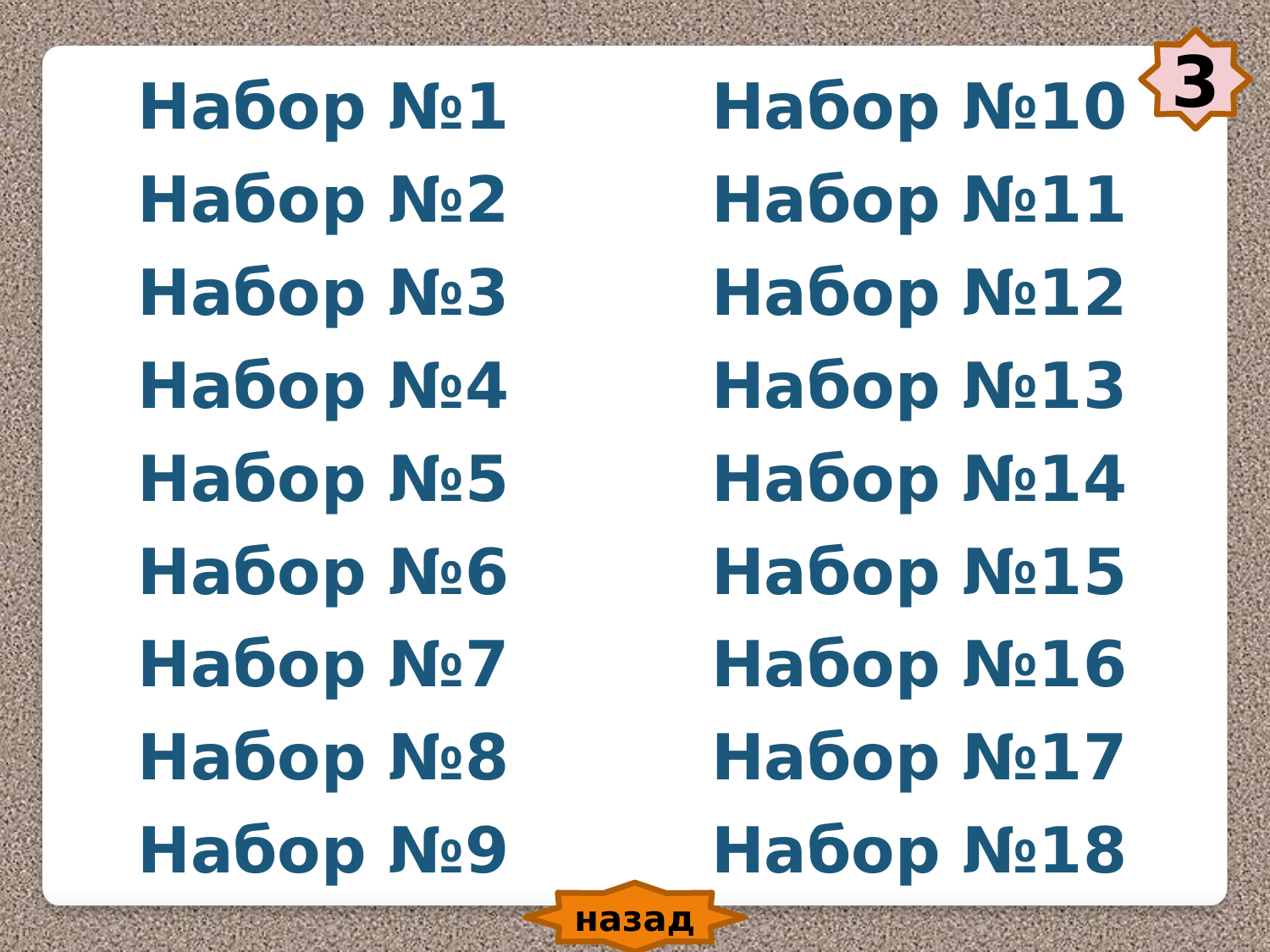

3
Набор №1
Набор №10
Набор №2
Набор №11
Набор №3
Набор №12
Набор №4
Набор №13
Набор №5
Набор №14
Набор №6
Набор №15
Набор №7
Набор №16
Набор №8
Набор №17
Набор №9
Набор №18
назад